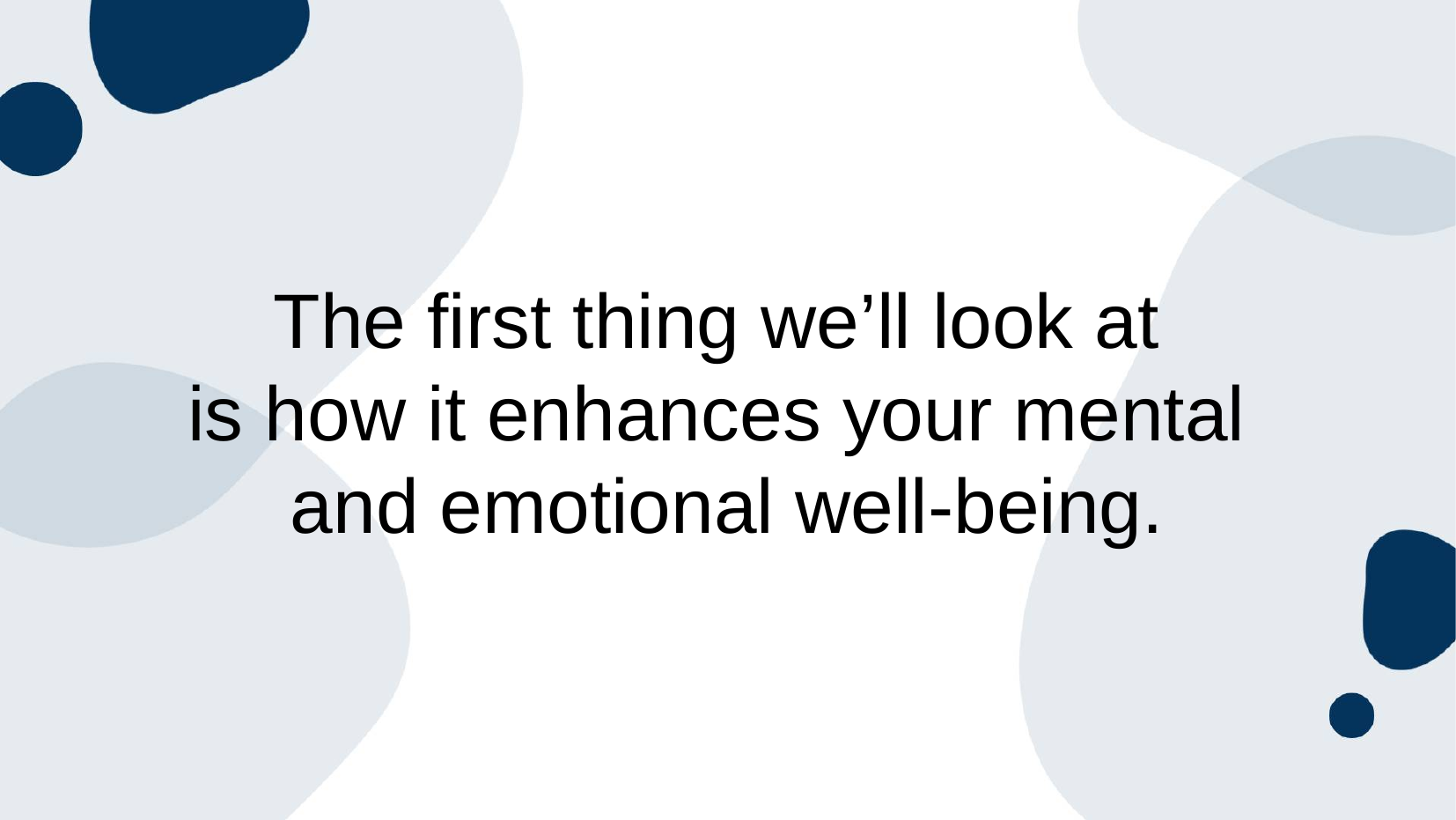

# The first thing we’ll look at
is how it enhances your mental
and emotional well-being.